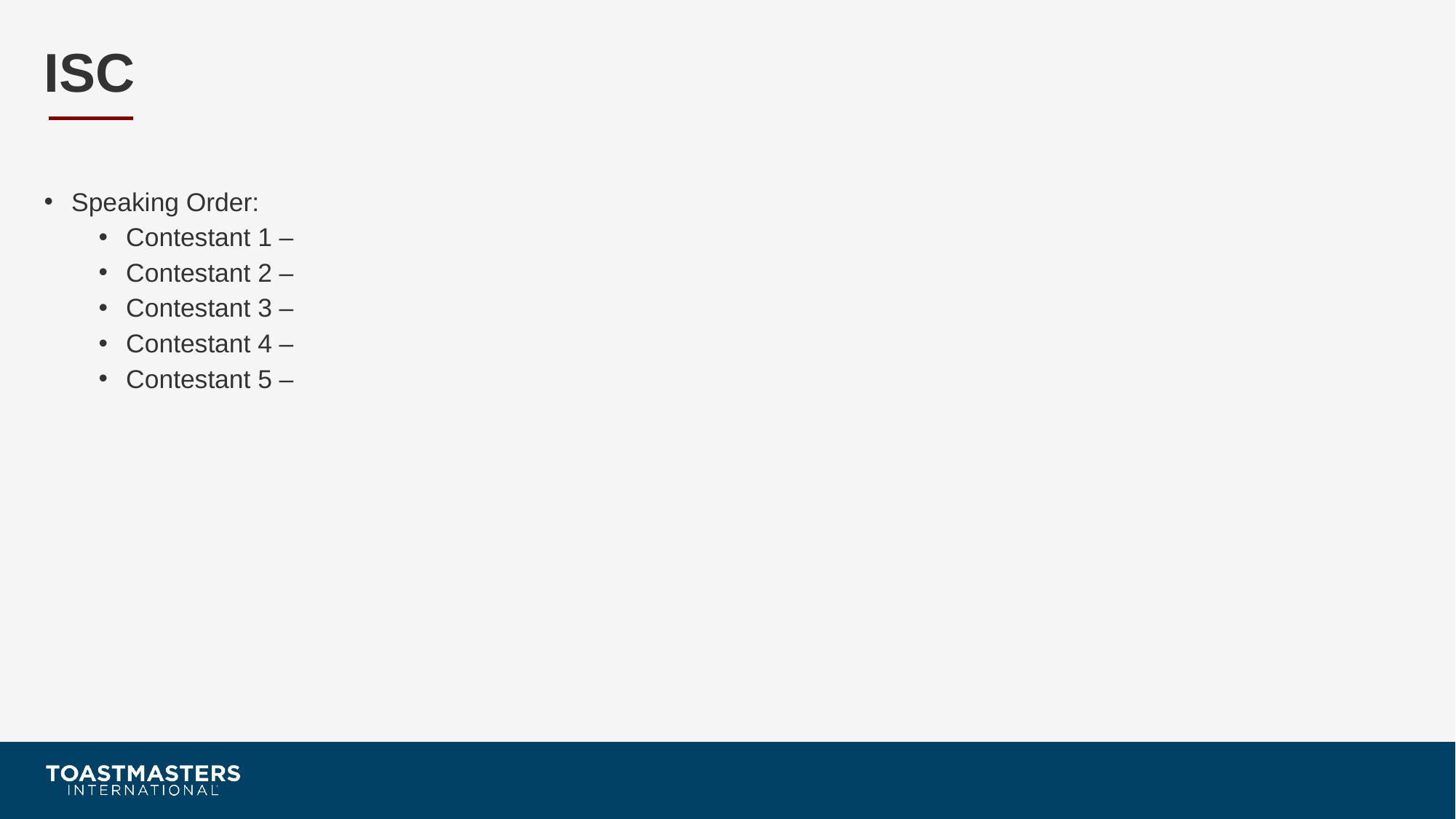

# ISC
Speaking Order:
Contestant 1 –
Contestant 2 –
Contestant 3 –
Contestant 4 –
Contestant 5 –